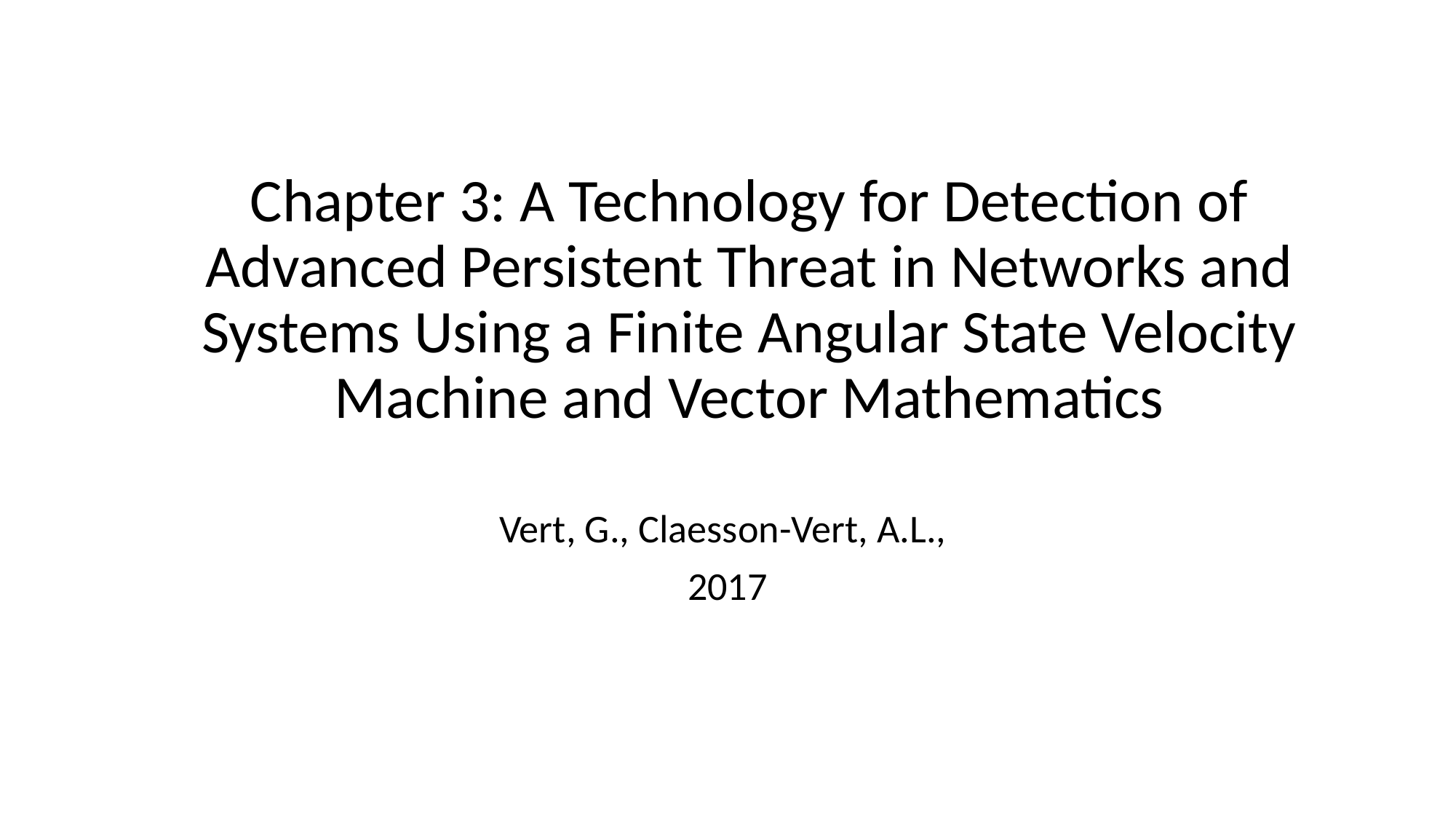

# Chapter 3: A Technology for Detection of Advanced Persistent Threat in Networks and Systems Using a Finite Angular State Velocity Machine and Vector Mathematics
Vert, G., Claesson-Vert, A.L.,
2017